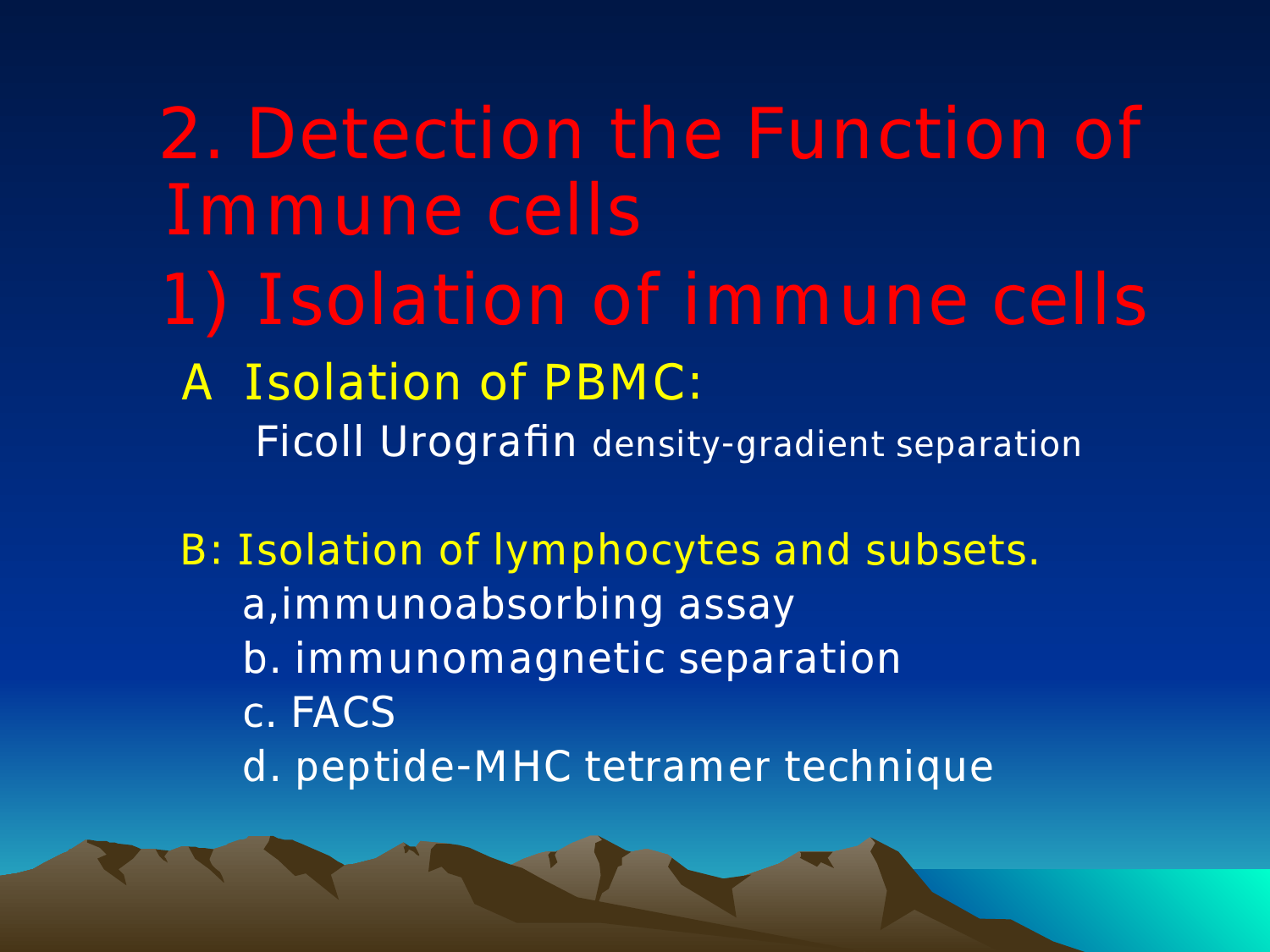

2. Detection the Function of Immune cells
  1) Isolation of immune cells
    A  Isolation of PBMC:
           Ficoll Urografin density-gradient separation

     B: Isolation of lymphocytes and subsets.
          a,immunoabsorbing assay
          b. immunomagnetic separation
          c. FACS
          d. peptide-MHC tetramer technique